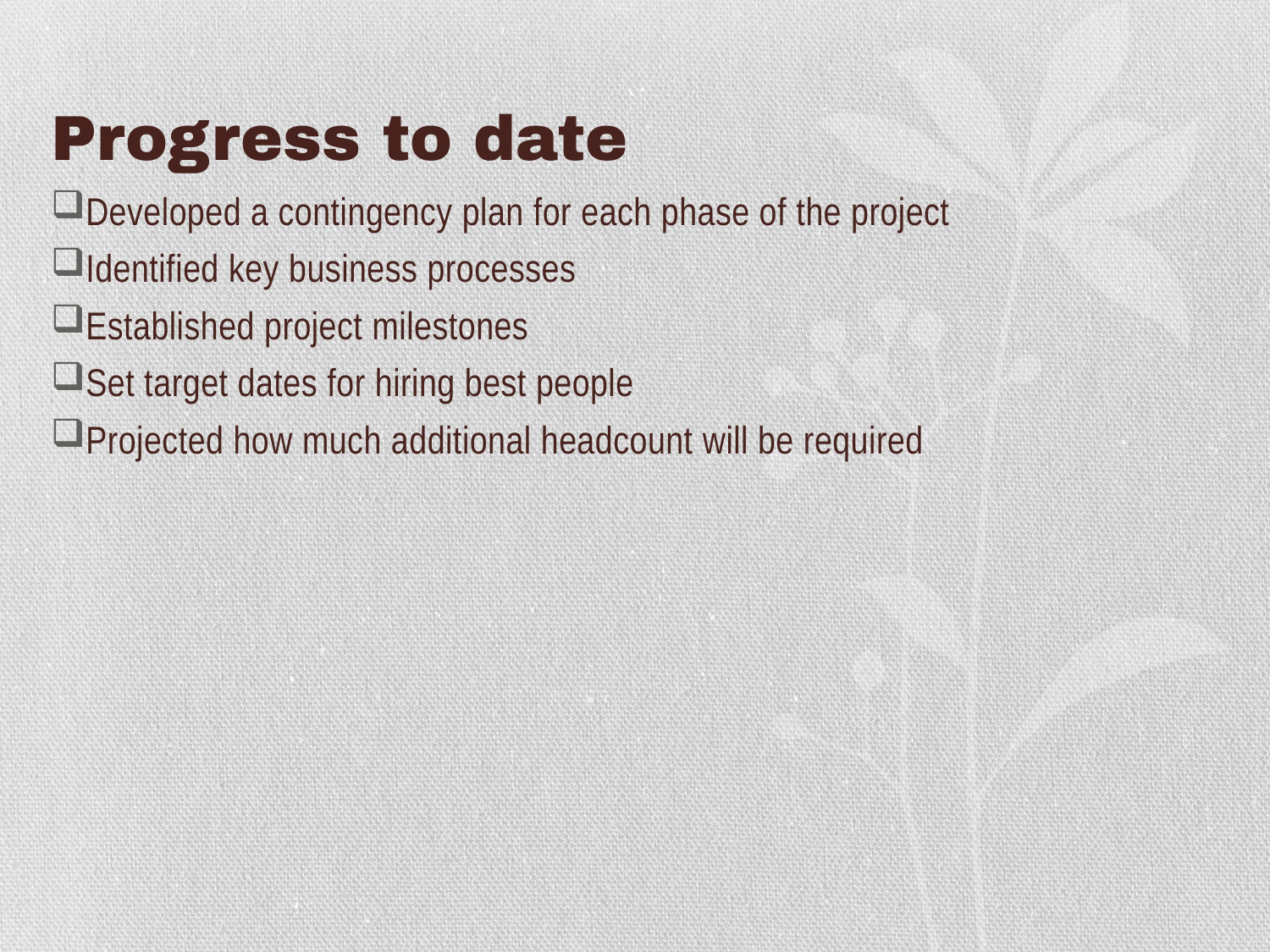

# Progress to date
Developed a contingency plan for each phase of the project
Identified key business processes
Established project milestones
Set target dates for hiring best people
Projected how much additional headcount will be required